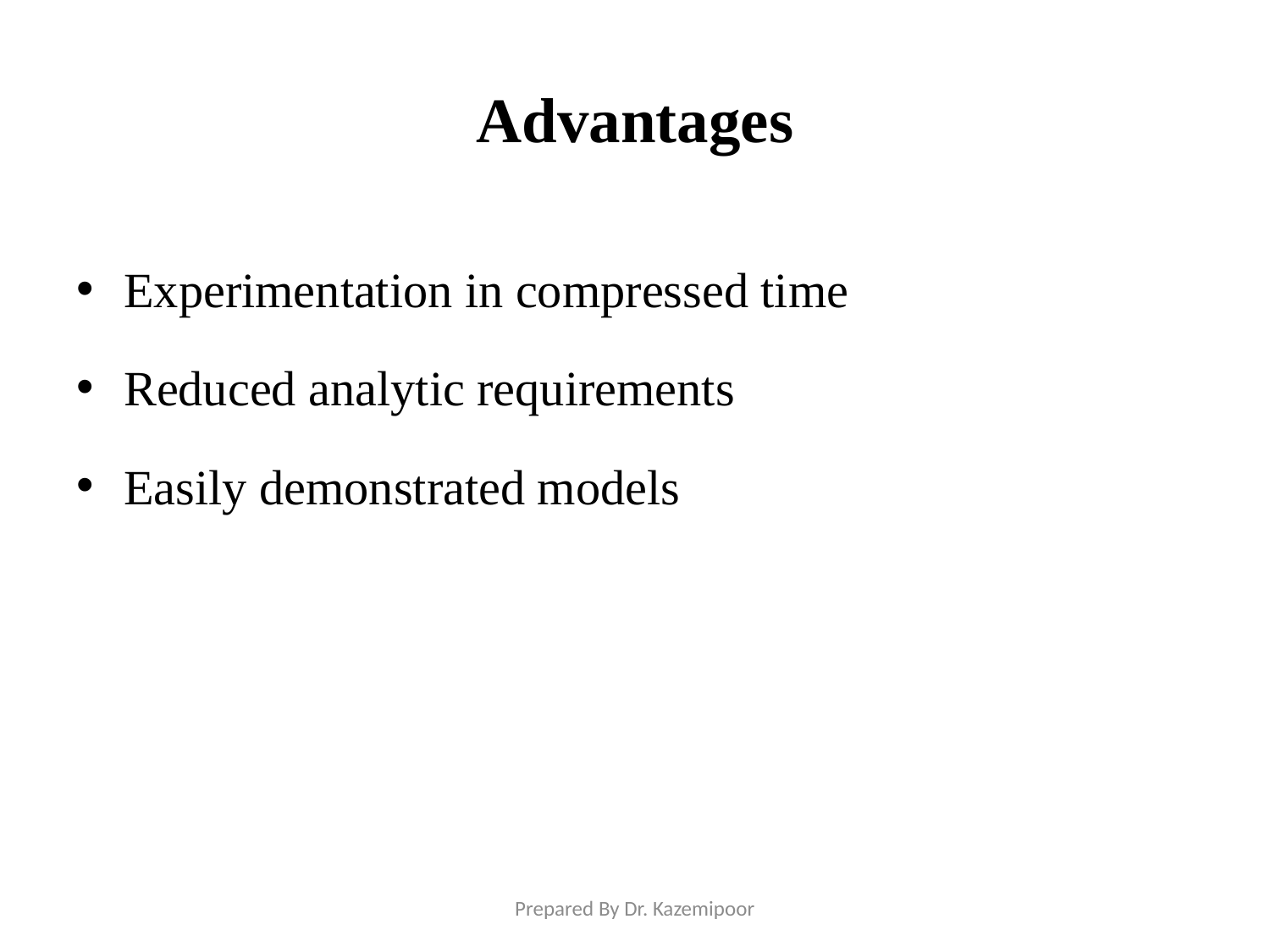

# Advantages
Experimentation in compressed time
Reduced analytic requirements
Easily demonstrated models
Prepared By Dr. Kazemipoor